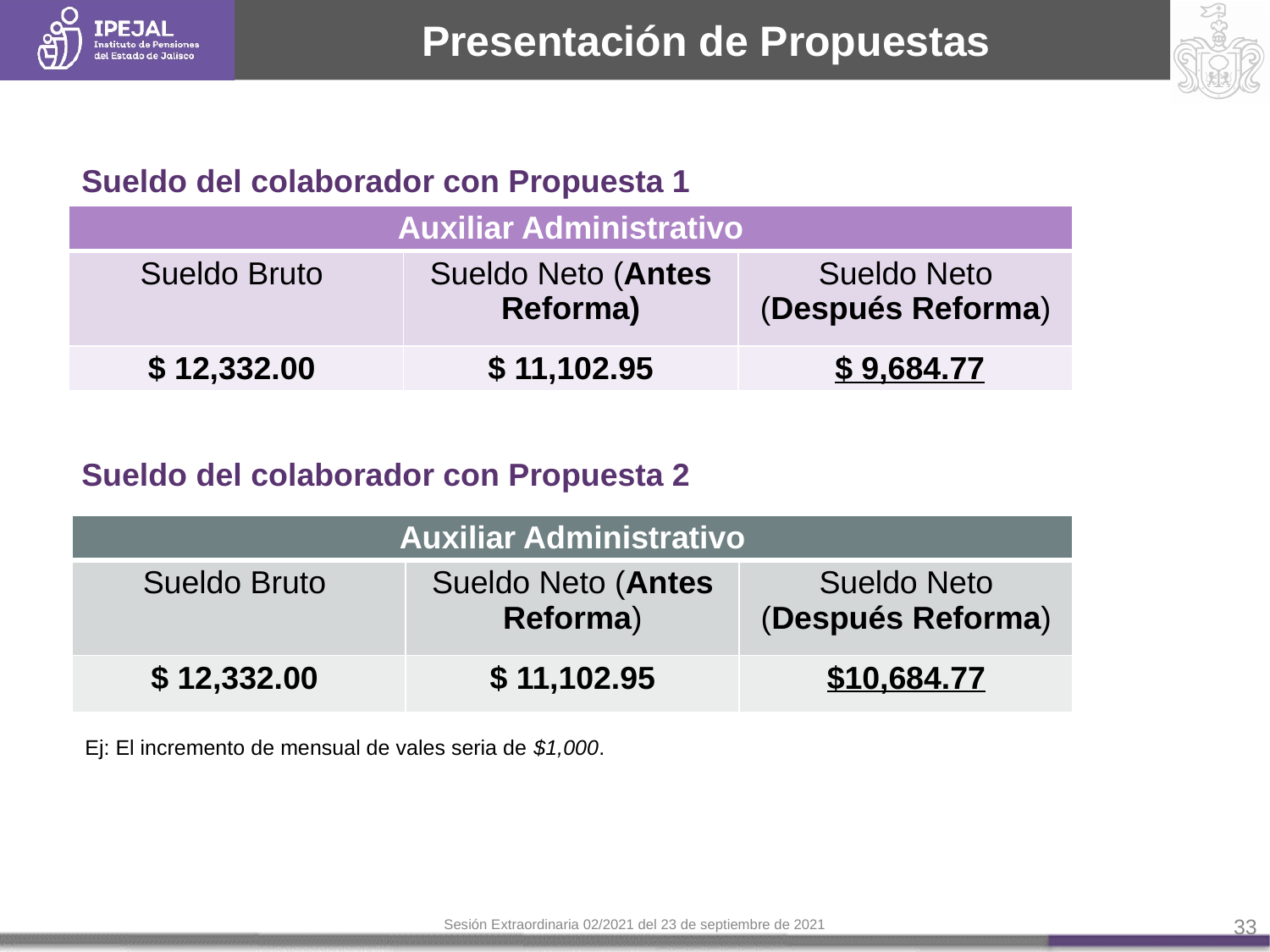

# Presentación de Propuestas
Sueldo del colaborador con Propuesta 1
| Auxiliar Administrativo |  |  |
| --- | --- | --- |
| Sueldo Bruto | Sueldo Neto (Antes Reforma) | Sueldo Neto (Después Reforma) |
| $ 12,332.00 | $ 11,102.95 | $ 9,684.77 |
Sueldo del colaborador con Propuesta 2
| Auxiliar Administrativo |  |  |
| --- | --- | --- |
| Sueldo Bruto | Sueldo Neto (Antes Reforma) | Sueldo Neto (Después Reforma) |
| $ 12,332.00 | $ 11,102.95 | $10,684.77 |
Ej: El incremento de mensual de vales seria de $1,000.
Sesión Extraordinaria 02/2021 del 23 de septiembre de 2021
33